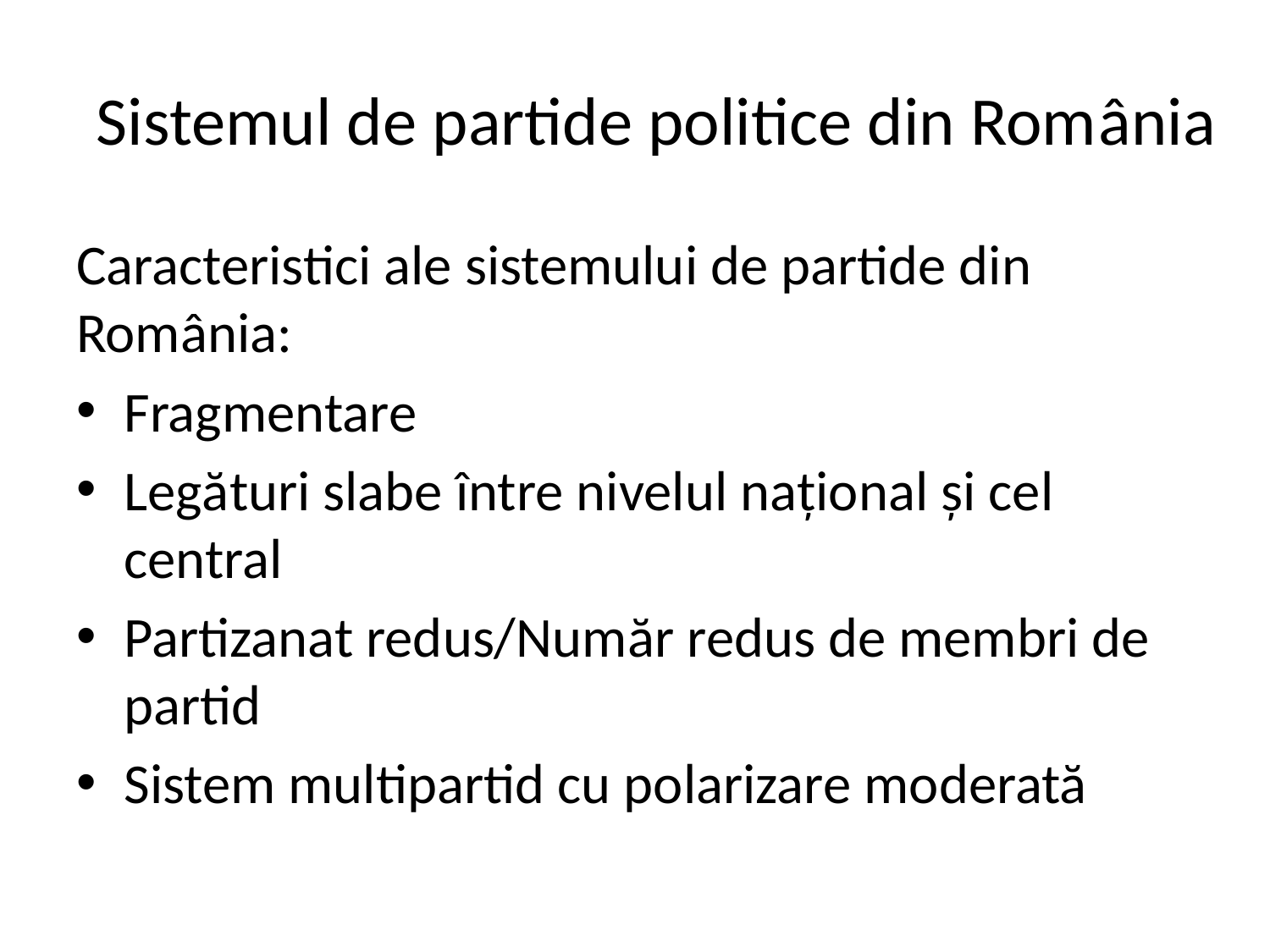

# Sistemul de partide politice din România
Caracteristici ale sistemului de partide din România:
Fragmentare
Legături slabe între nivelul național și cel central
Partizanat redus/Număr redus de membri de partid
Sistem multipartid cu polarizare moderată